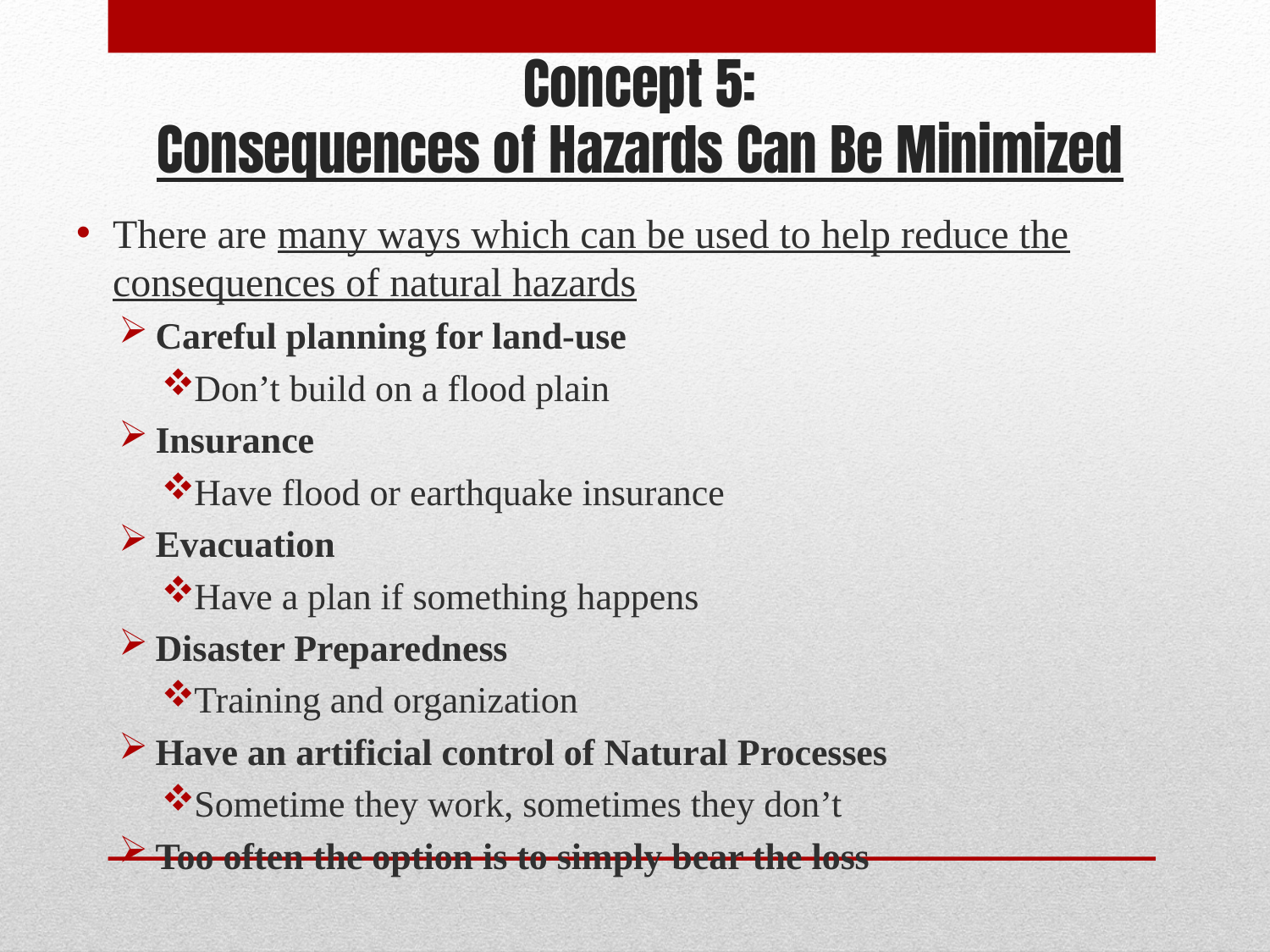

# Concept 5: Consequences of Hazards Can Be Minimized
There are many ways which can be used to help reduce the consequences of natural hazards
Careful planning for land-use
Don’t build on a flood plain
Insurance
Have flood or earthquake insurance
Evacuation
Have a plan if something happens
Disaster Preparedness
Training and organization
Have an artificial control of Natural Processes
Sometime they work, sometimes they don’t
Too often the option is to simply bear the loss